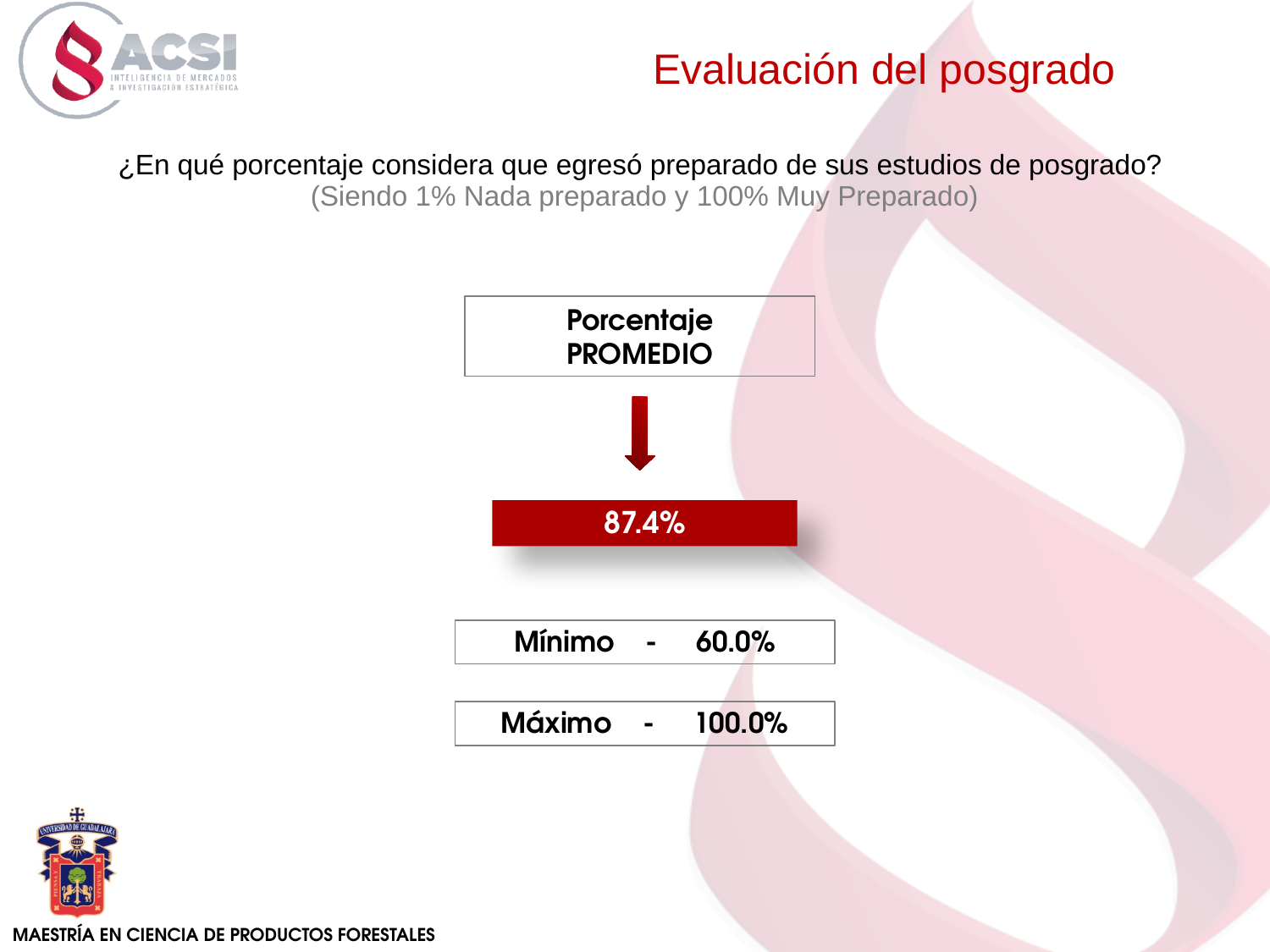

Evaluación del posgrado
¿En qué porcentaje considera que egresó preparado de sus estudios de posgrado?
(Siendo 1% Nada preparado y 100% Muy Preparado)
Porcentaje
PROMEDIO

87.4%
Mínimo    -     60.0%
Máximo    -     100.0%